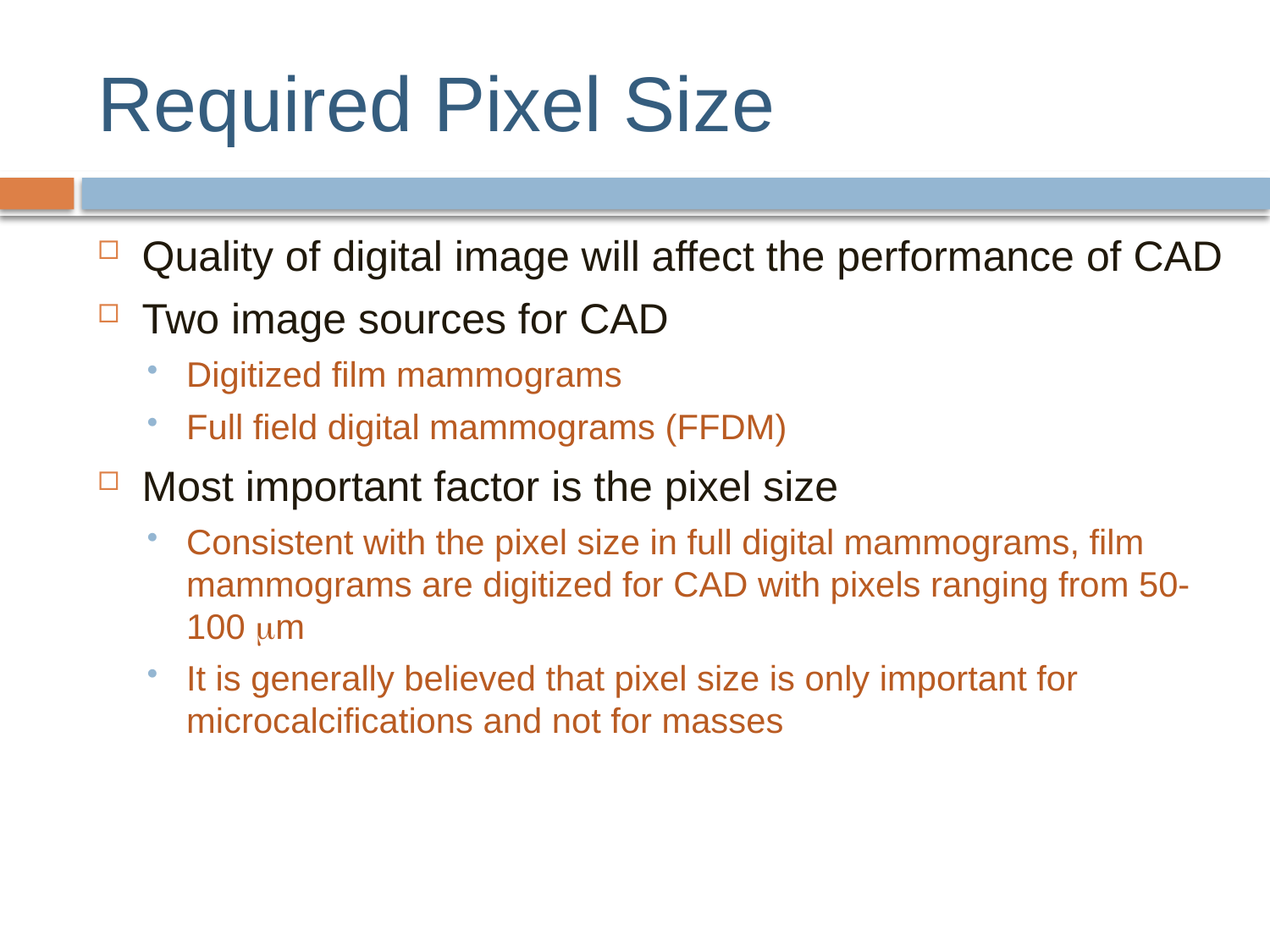

# Required Pixel Size
Quality of digital image will affect the performance of CAD
Two image sources for CAD
Digitized film mammograms
Full field digital mammograms (FFDM)
Most important factor is the pixel size
Consistent with the pixel size in full digital mammograms, film mammograms are digitized for CAD with pixels ranging from 50-100 μm
It is generally believed that pixel size is only important for microcalcifications and not for masses